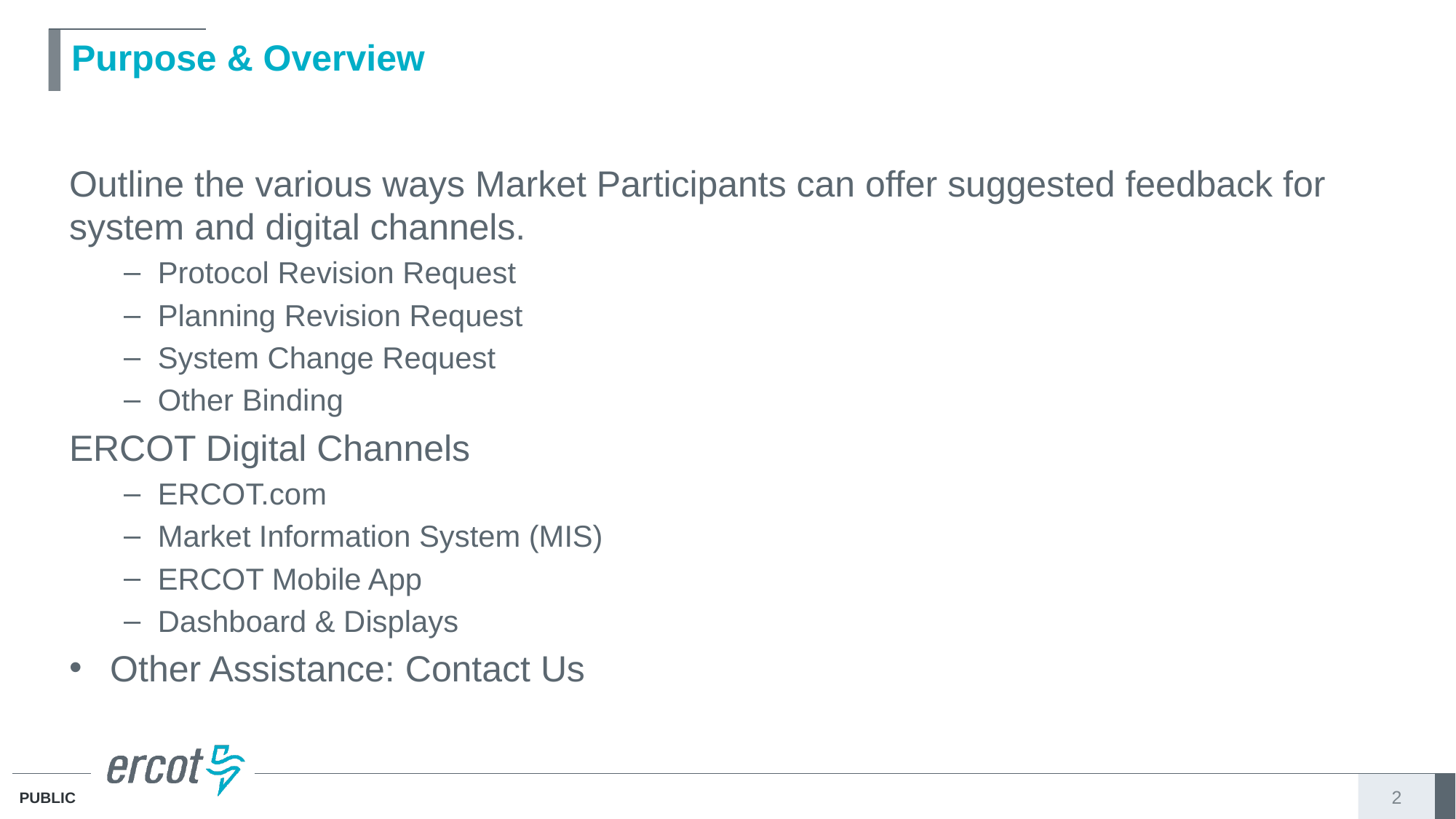

# Purpose & Overview
Outline the various ways Market Participants can offer suggested feedback for system and digital channels.
Protocol Revision Request
Planning Revision Request
System Change Request
Other Binding
ERCOT Digital Channels
ERCOT.com
Market Information System (MIS)
ERCOT Mobile App
Dashboard & Displays
Other Assistance: Contact Us

2